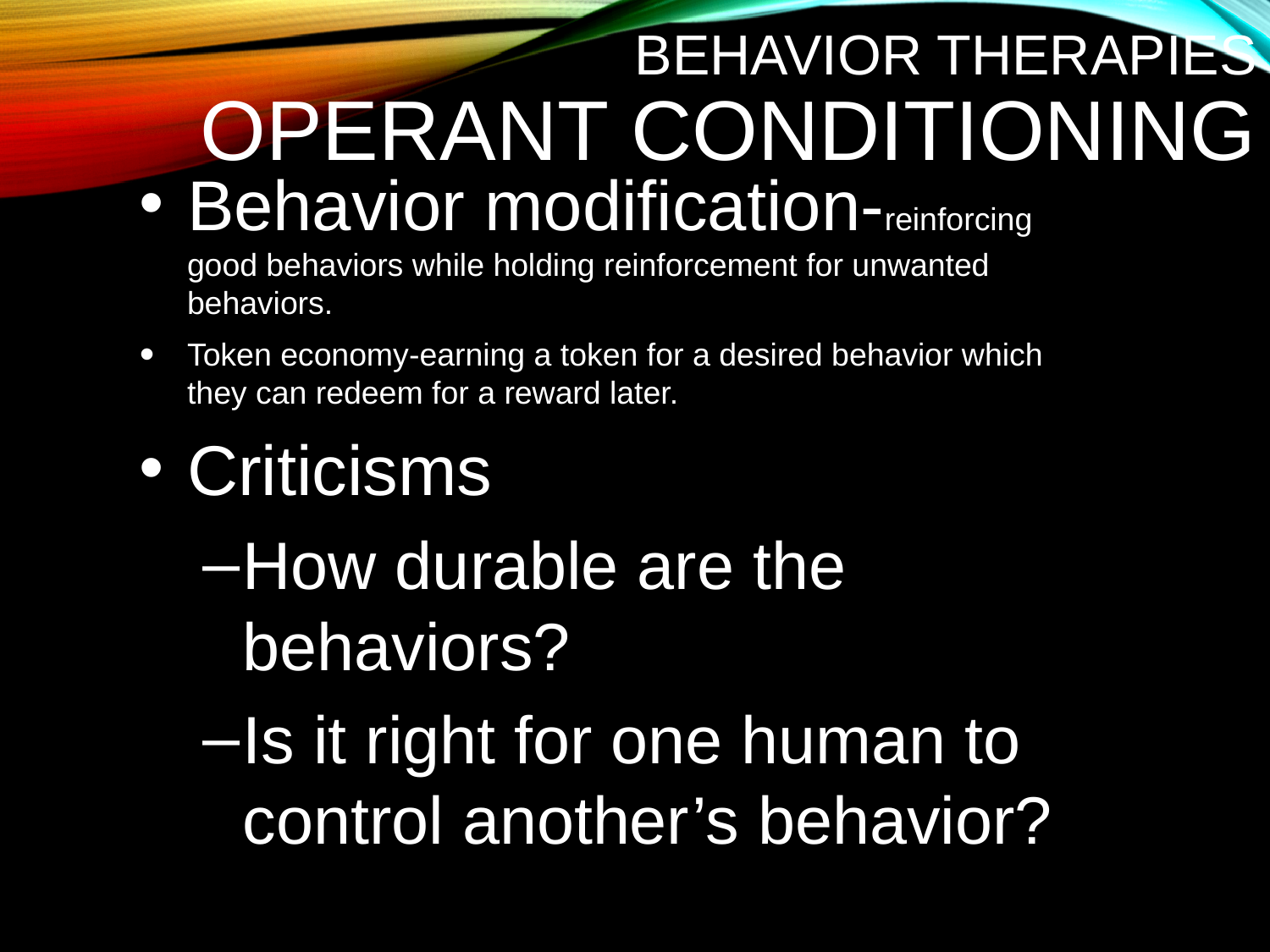

# Behavior Therapies Operant Conditioning
Behavior modification-reinforcing good behaviors while holding reinforcement for unwanted behaviors.
Token economy-earning a token for a desired behavior which they can redeem for a reward later.
Criticisms
How durable are the behaviors?
Is it right for one human to control another’s behavior?